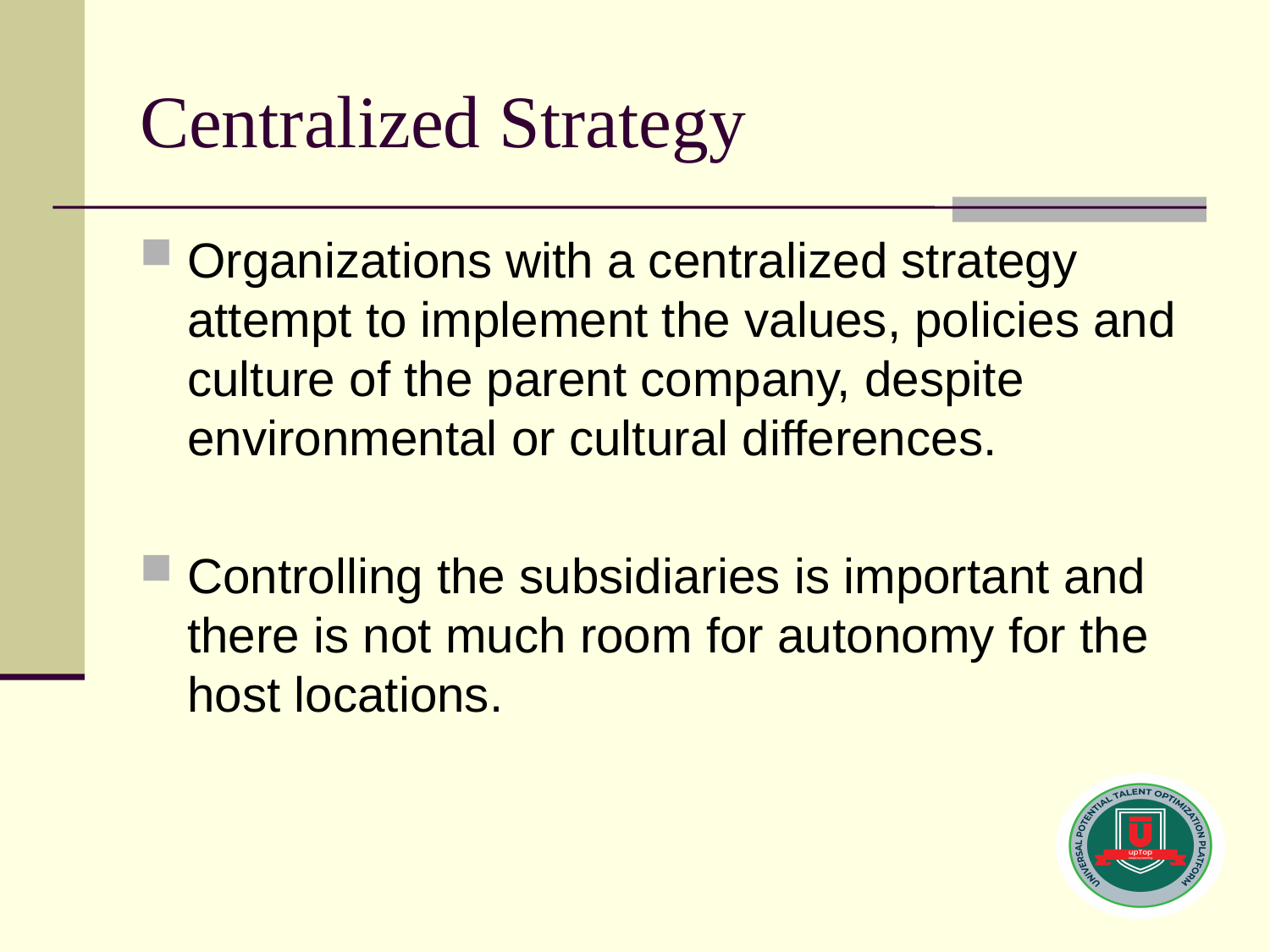

# Centralized Strategy
Organizations with a centralized strategy attempt to implement the values, policies and culture of the parent company, despite environmental or cultural differences.

Controlling the subsidiaries is important and there is not much room for autonomy for the host locations.